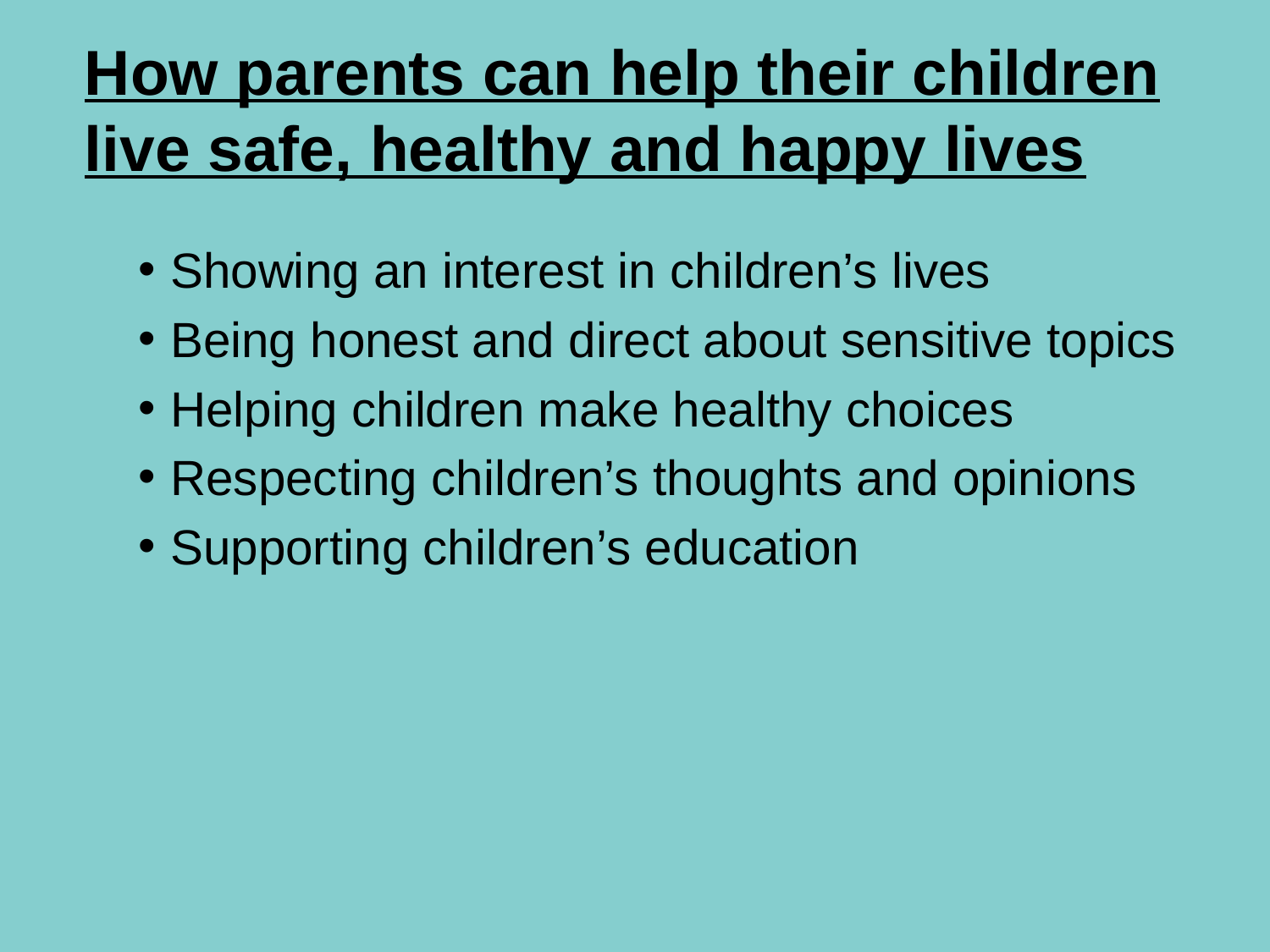

# How parents can help their children live safe, healthy and happy lives
Showing an interest in children’s lives
Being honest and direct about sensitive topics
Helping children make healthy choices
Respecting children’s thoughts and opinions
Supporting children’s education